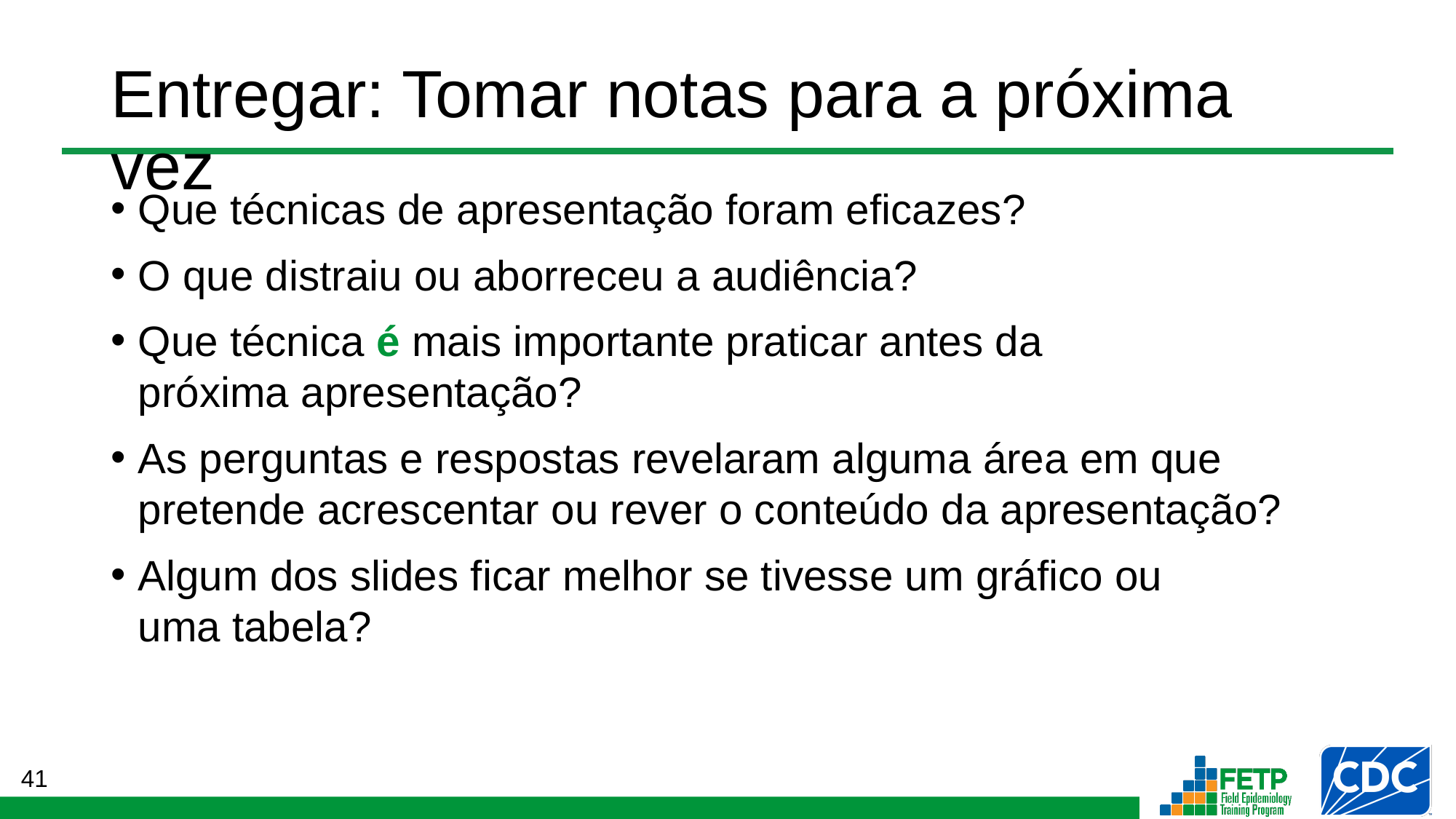

# Entregar: Tomar notas para a próxima vez
Que técnicas de apresentação foram eficazes?
O que distraiu ou aborreceu a audiência?
Que técnica é mais importante praticar antes da
próxima apresentação?
As perguntas e respostas revelaram alguma área em que pretende acrescentar ou rever o conteúdo da apresentação?
Algum dos slides ficar melhor se tivesse um gráfico ou
uma tabela?